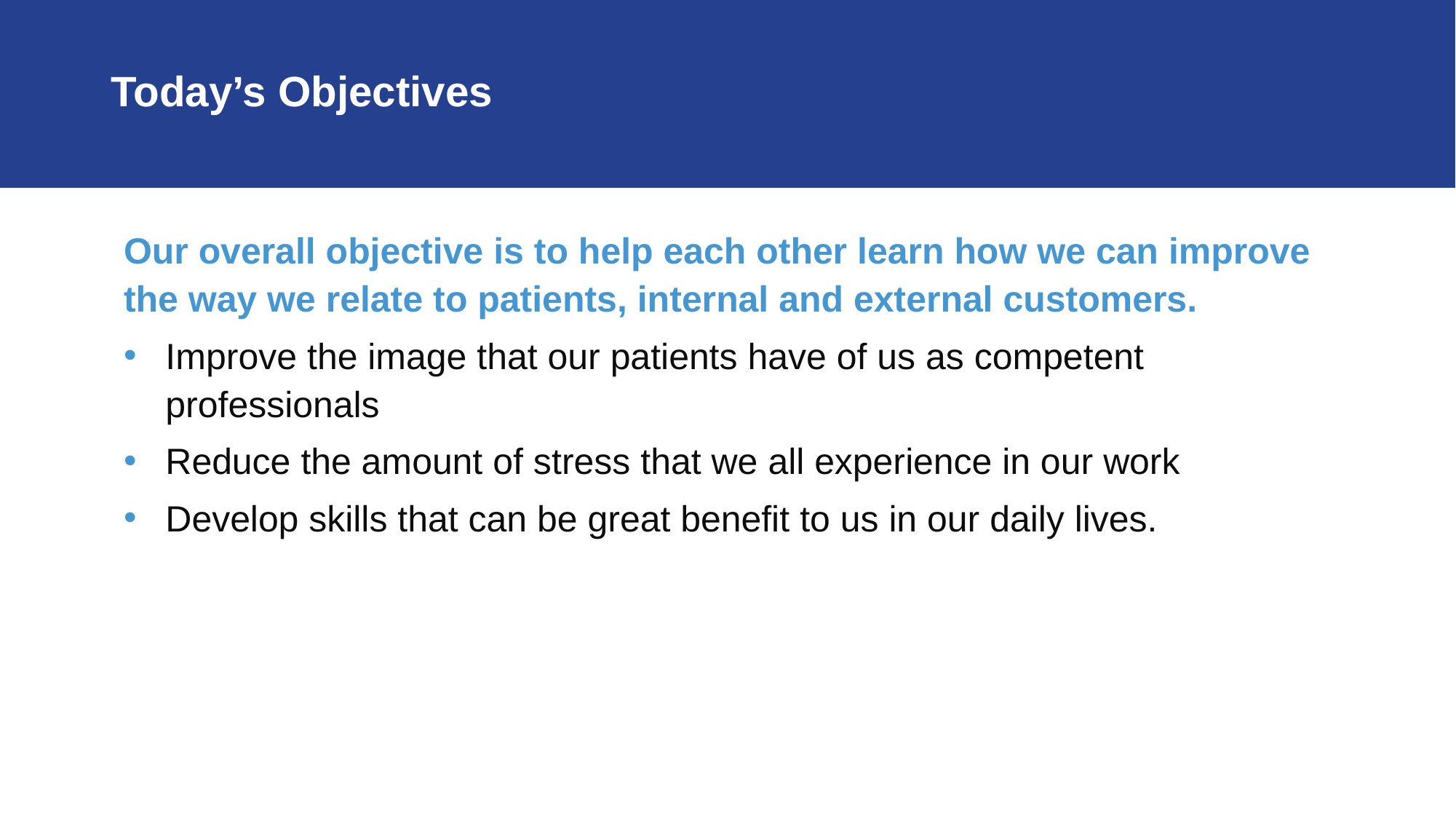

# Today’s Objectives
Our overall objective is to help each other learn how we can improve the way we relate to patients, internal and external customers.
Improve the image that our patients have of us as competent professionals
Reduce the amount of stress that we all experience in our work
Develop skills that can be great benefit to us in our daily lives.